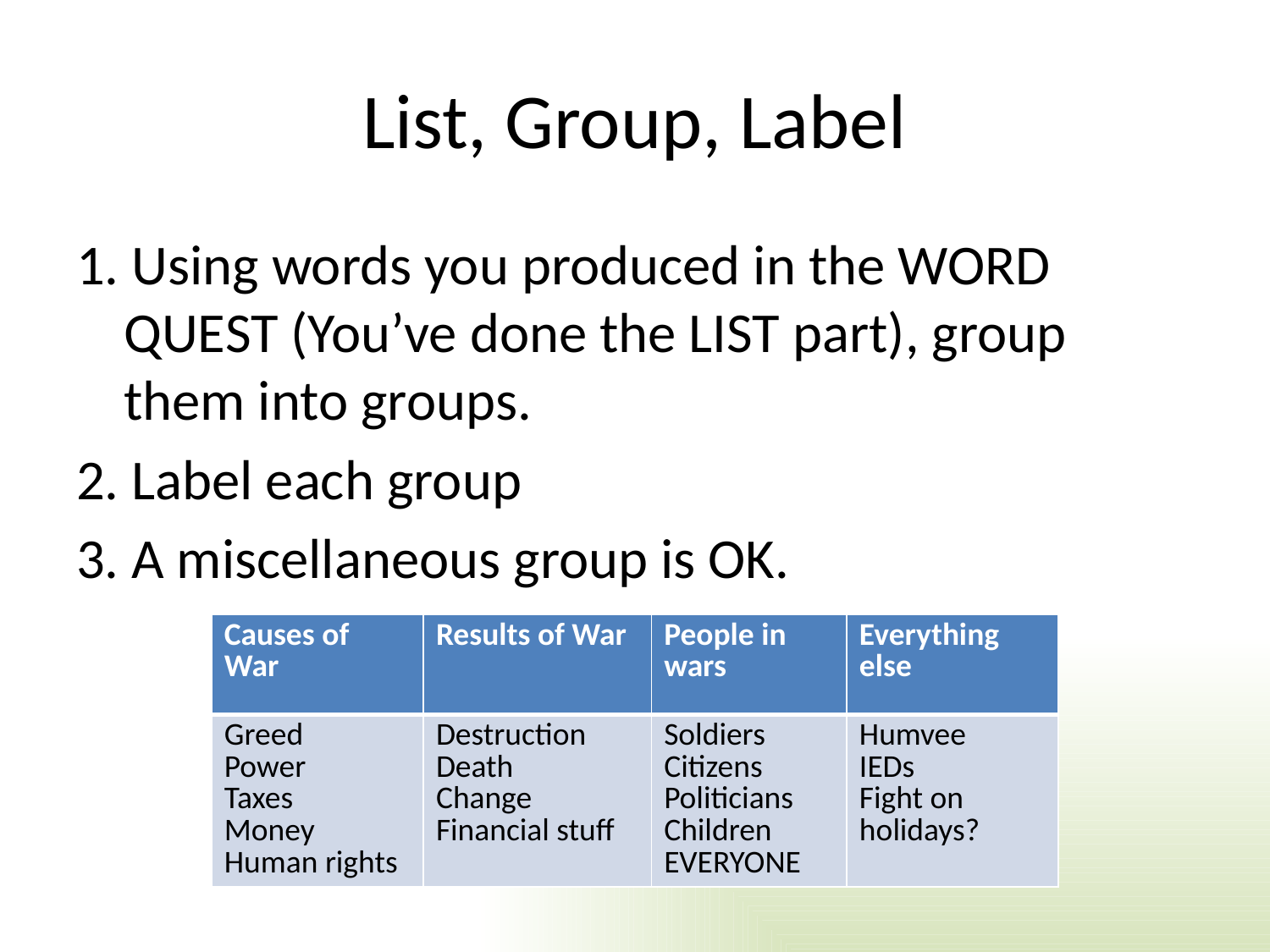

# List, Group, Label
1. Using words you produced in the WORD QUEST (You’ve done the LIST part), group them into groups.
2. Label each group
3. A miscellaneous group is OK.
| Causes of War | Results of War | People in wars | Everything else |
| --- | --- | --- | --- |
| Greed Power Taxes Money Human rights | Destruction Death Change Financial stuff | Soldiers Citizens Politicians Children EVERYONE | Humvee IEDs Fight on holidays? |